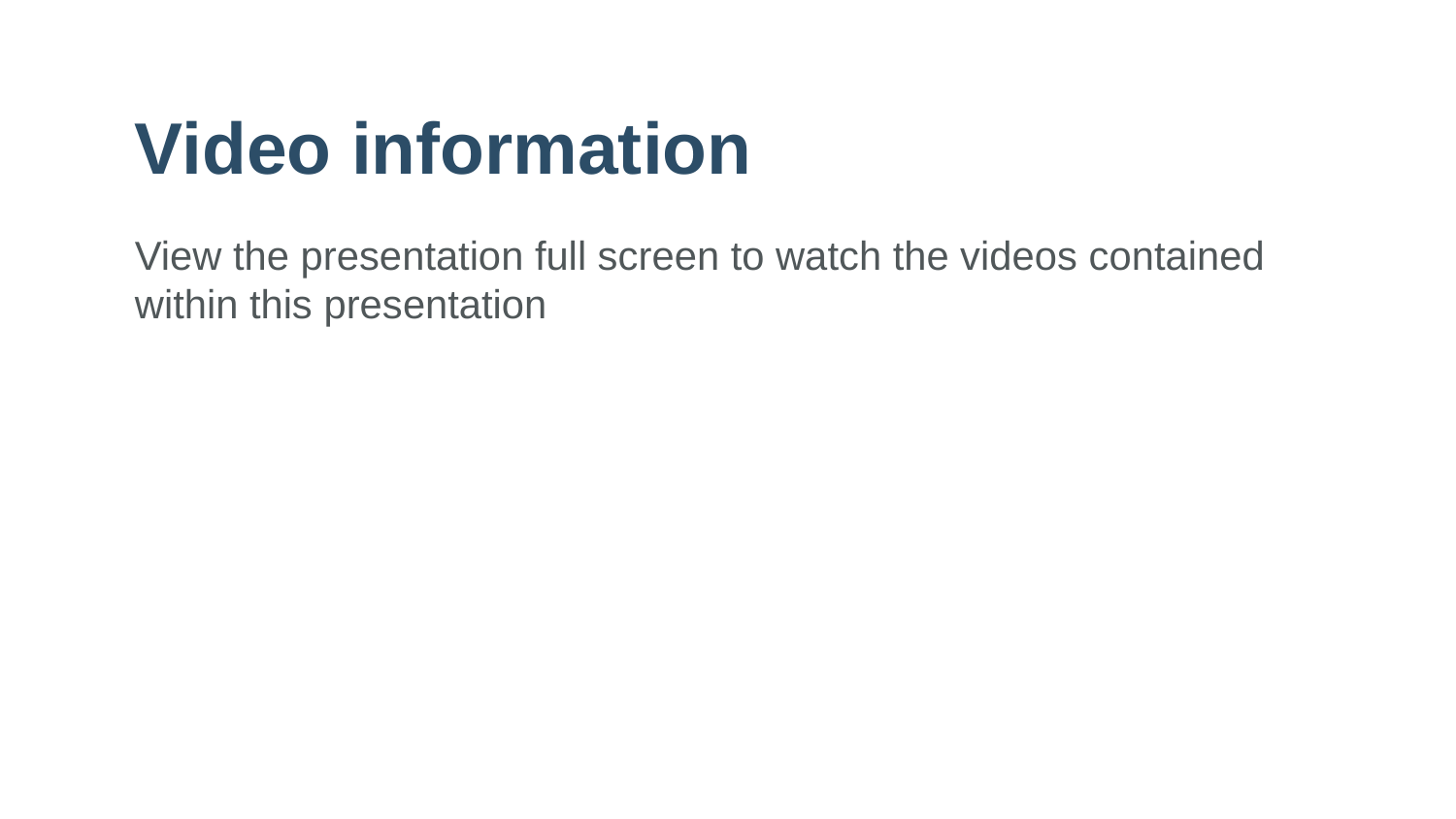

# Video information
View the presentation full screen to watch the videos contained within this presentation